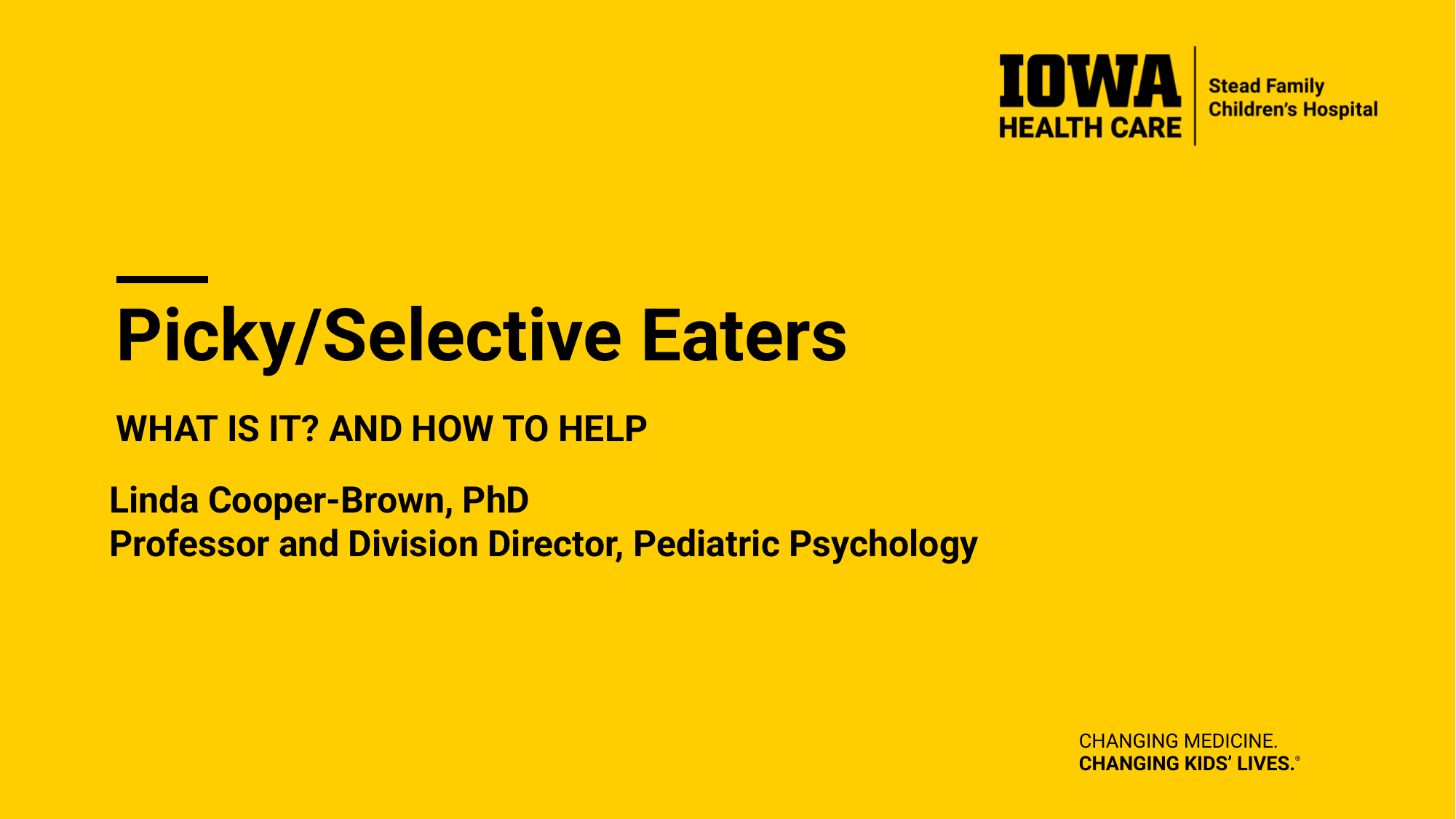

# Picky/Selective Eaters
What is it? and how to help
Linda Cooper-Brown, PhD
Professor and Division Director, Pediatric Psychology